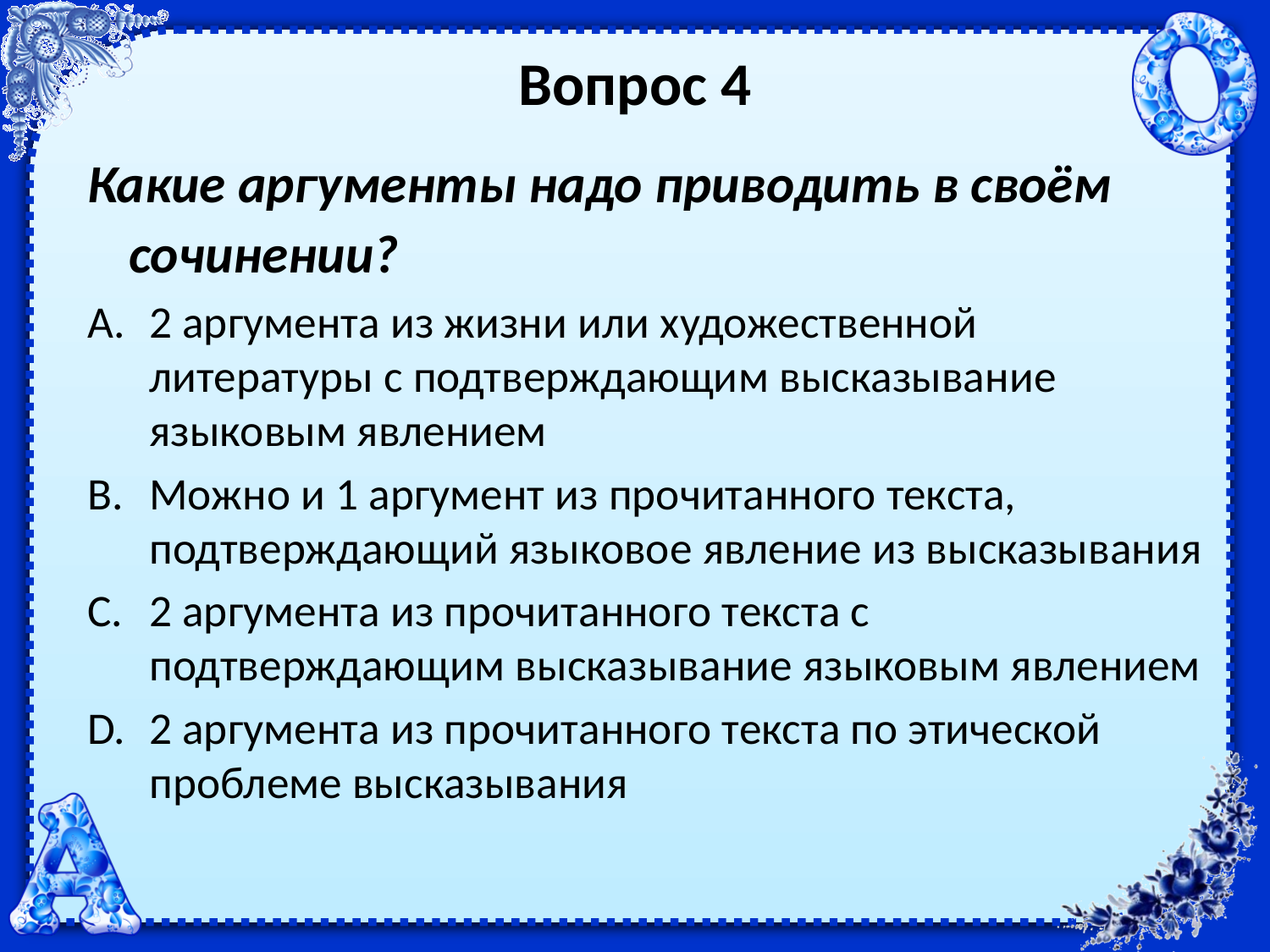

# Вопрос 4
Какие аргументы надо приводить в своём сочинении?
2 аргумента из жизни или художественной литературы с подтверждающим высказывание языковым явлением
Можно и 1 аргумент из прочитанного текста, подтверждающий языковое явление из высказывания
2 аргумента из прочитанного текста с подтверждающим высказывание языковым явлением
2 аргумента из прочитанного текста по этической проблеме высказывания